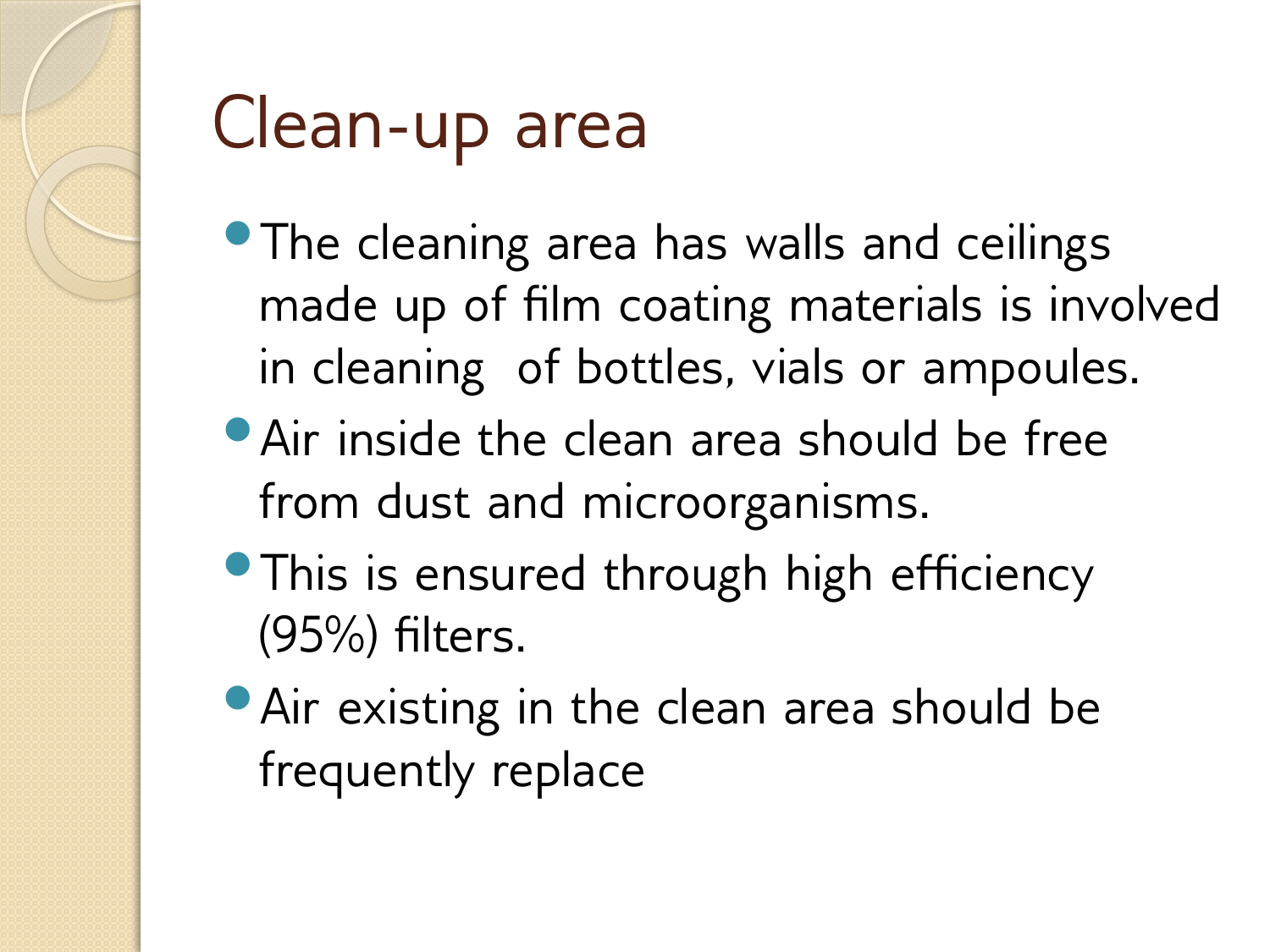

# Clean-up area
The cleaning area has walls and ceilings made up of film coating materials is involved in cleaning  of bottles, vials or ampoules.
Air inside the clean area should be free from dust and microorganisms.
This is ensured through high efficiency (95%) filters.
Air existing in the clean area should be frequently replace